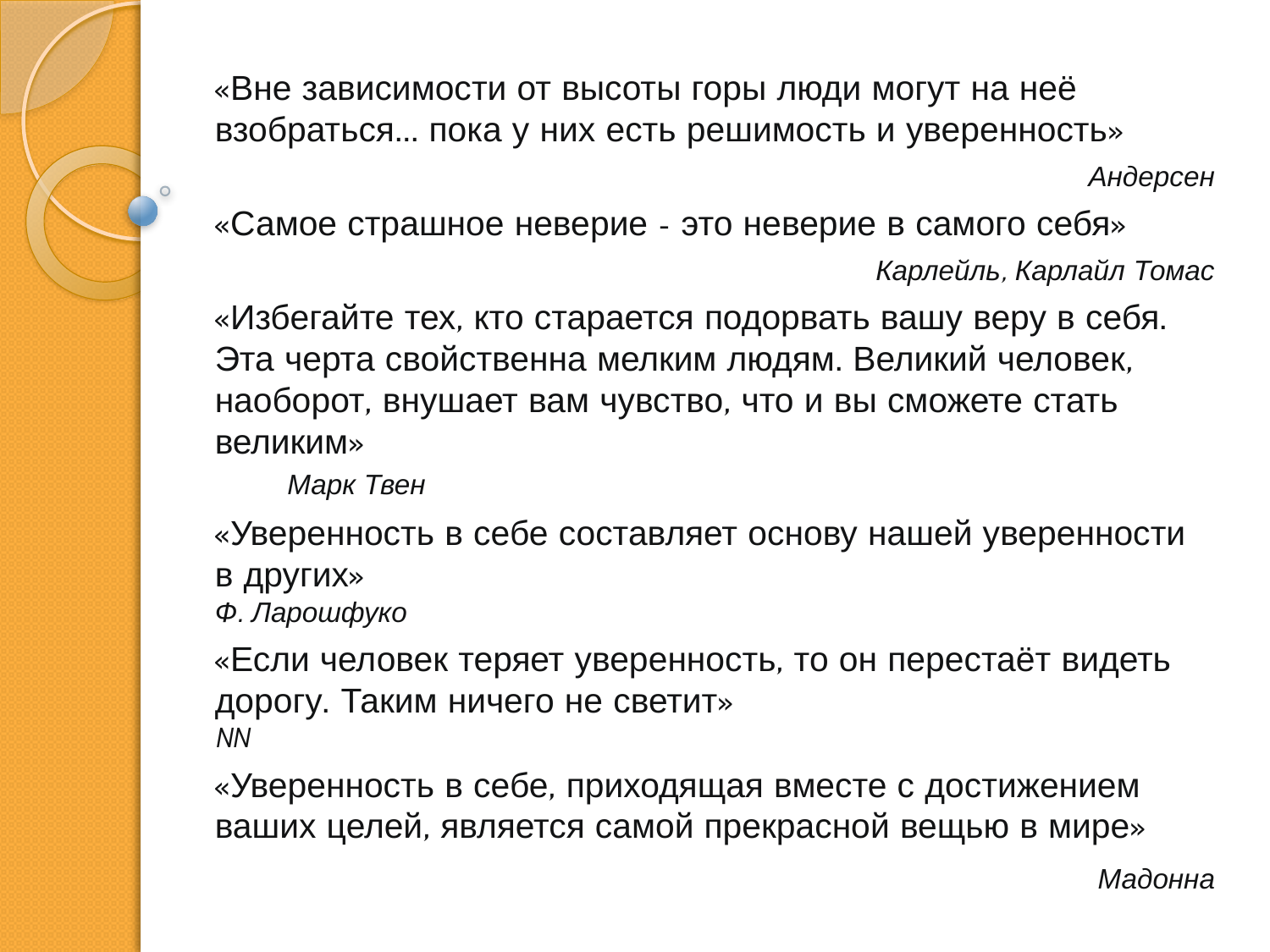

#
«Вне зависимости от высоты горы люди могут на неё взобраться… пока у них есть решимость и уверенность»
                                                                   Андерсен
«Самое страшное неверие - это неверие в самого себя»
 Карлейль, Карлайл Томас
«Избегайте тех, кто старается подорвать вашу веру в себя. Эта черта свойственна мелким людям. Великий человек, наоборот, внушает вам чувство, что и вы сможете стать великим»                                                                                          Марк Твен
«Уверенность в себе составляет основу нашей уверенности в других»                                                                                  Ф. Ларошфуко
«Если человек теряет уверенность, то он перестаёт видеть дорогу. Таким ничего не светит»                                               NN
«Уверенность в себе, приходящая вместе с достижением ваших целей, является самой прекрасной вещью в мире»
                                            Мадонна